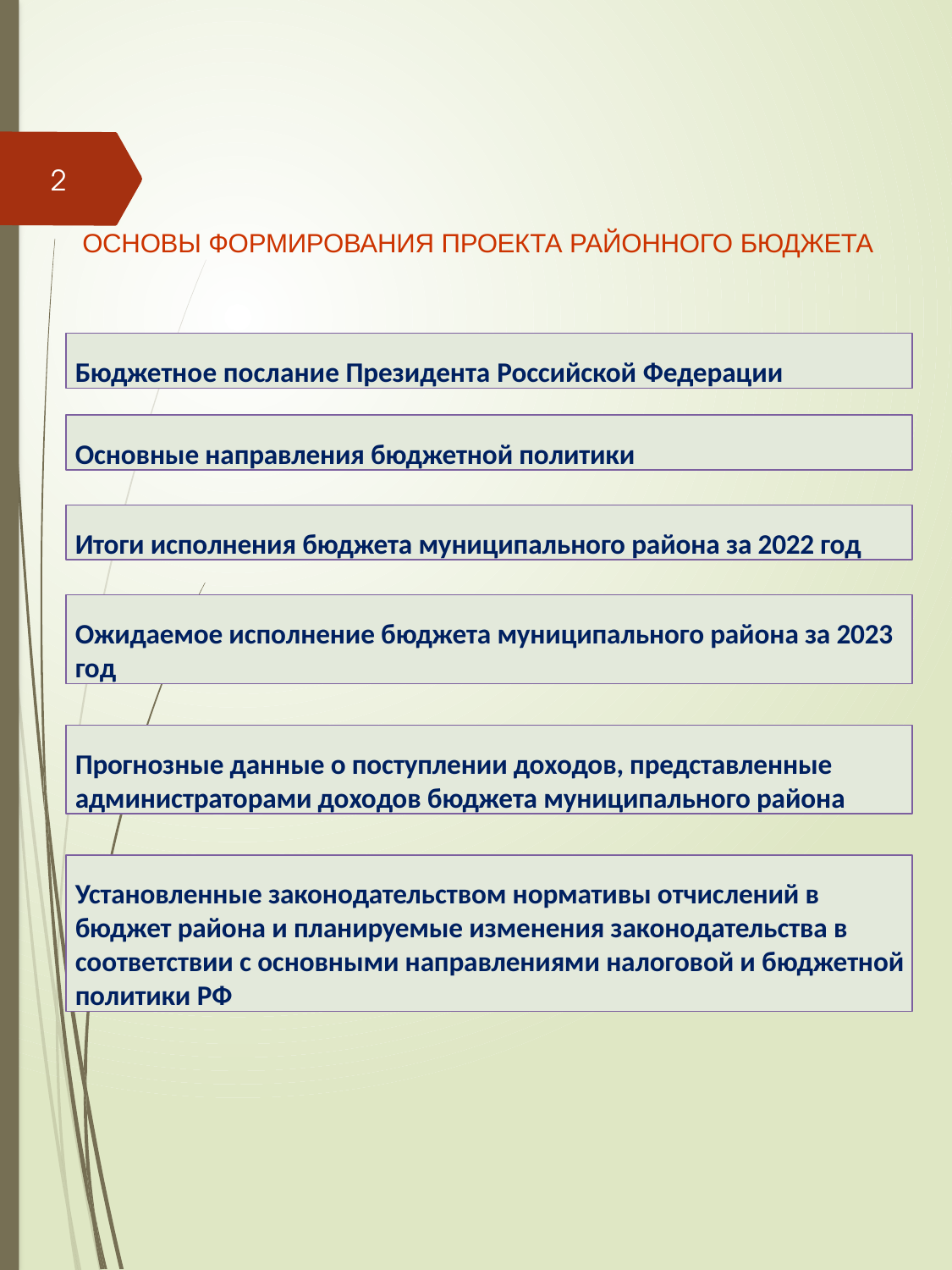

2
# ОСНОВЫ ФОРМИРОВАНИЯ ПРОЕКТА РАЙОННОГО БЮДЖЕТА
Бюджетное послание Президента Российской Федерации

Основные направления бюджетной политики
Итоги исполнения бюджета муниципального района за 2022 год
Ожидаемое исполнение бюджета муниципального района за 2023 год
Прогнозные данные о поступлении доходов, представленные администраторами доходов бюджета муниципального района
Установленные законодательством нормативы отчислений в бюджет района и планируемые изменения законодательства в соответствии с основными направлениями налоговой и бюджетной политики РФ
2